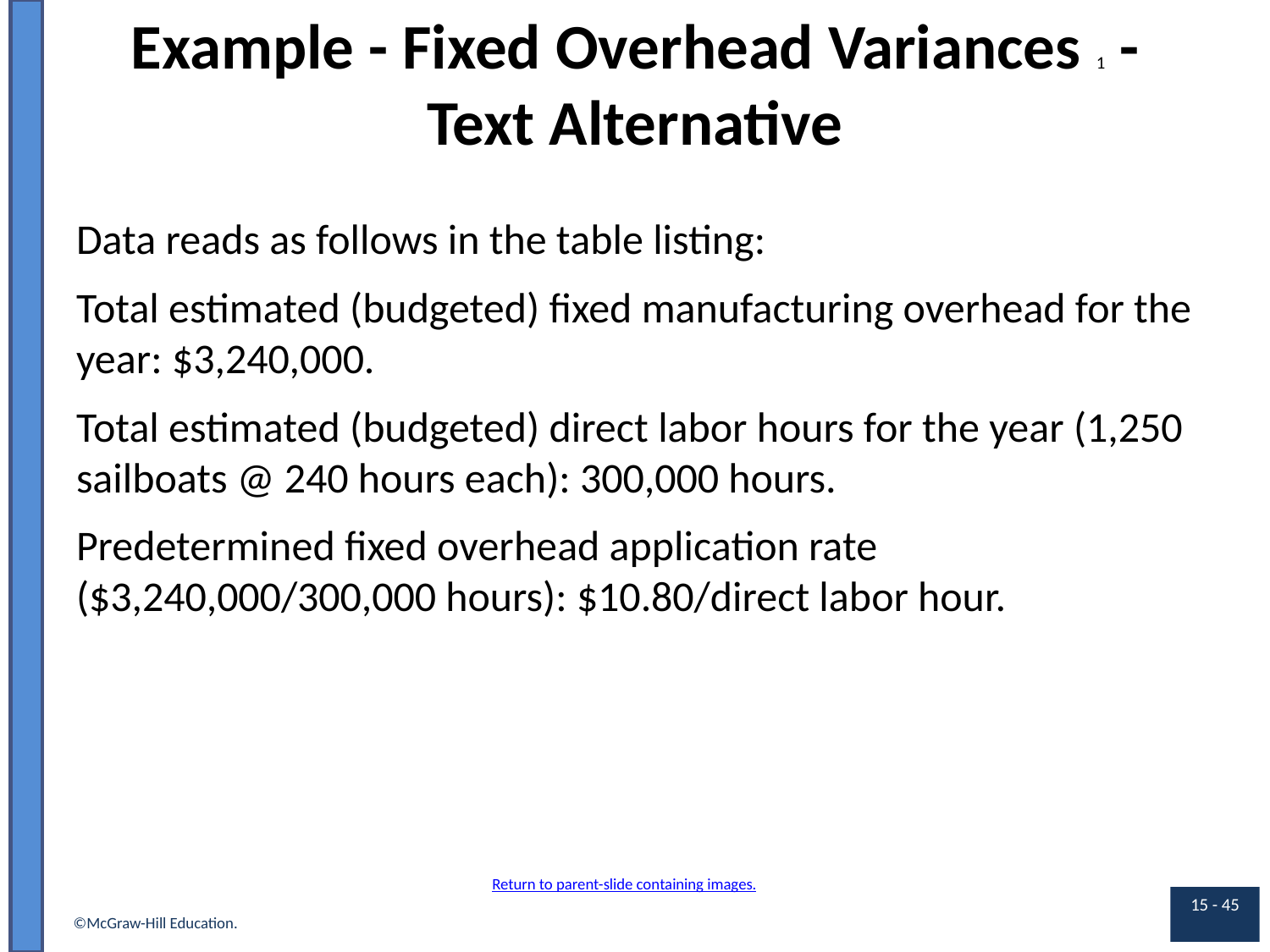

# Example - Fixed Overhead Variances 1 - Text Alternative
Data reads as follows in the table listing:
Total estimated (budgeted) fixed manufacturing overhead for the year: $3,240,000.
Total estimated (budgeted) direct labor hours for the year (1,250 sailboats @ 240 hours each): 300,000 hours.
Predetermined fixed overhead application rate ($3,240,000/300,000 hours): $10.80/direct labor hour.
Return to parent-slide containing images.